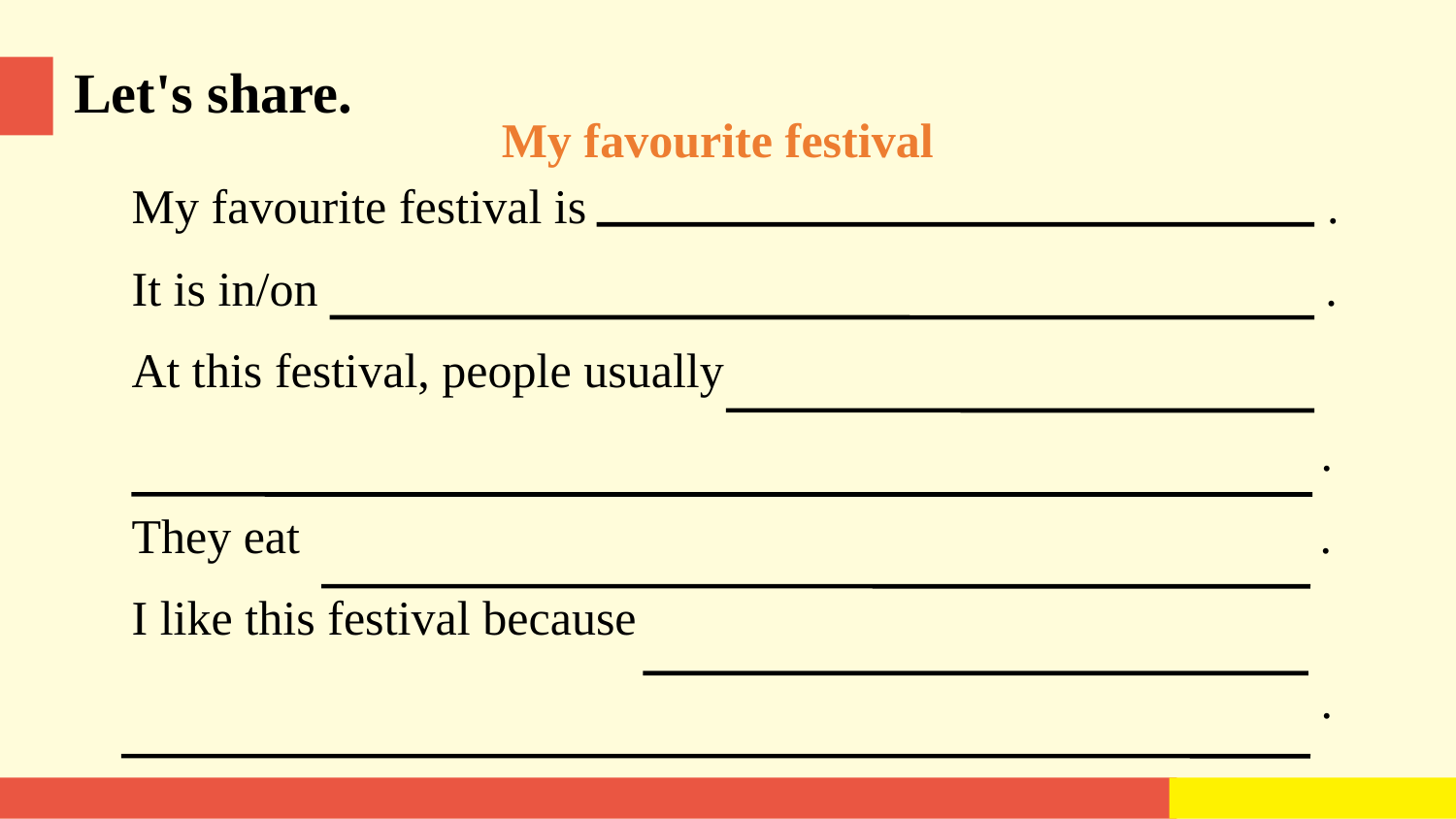

Let's share.
My favourite festival
My favourite festival is                                                             .
It is in/on                                                                                   .
At this festival, people usually
                                                                                                  .
They eat                                                                                    .
I like this festival because
                                                                                                  .